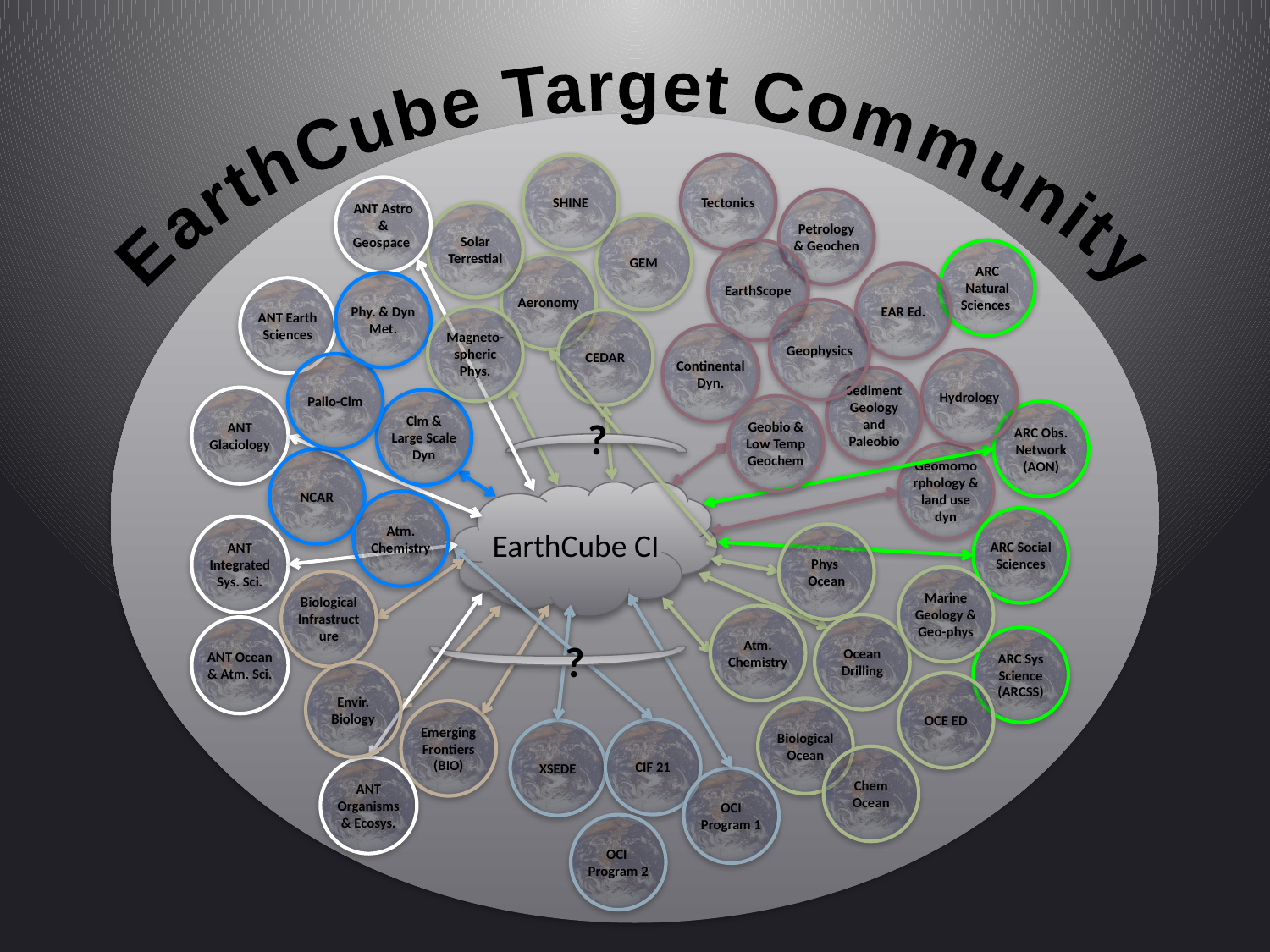

SHINE
Tectonics
ANT Astro & Geospace
Petrology & Geochen
Solar Terrestial
GEM
EarthScope
ARC Natural Sciences
Aeronomy
EAR Ed.
Phy. & Dyn Met.
ANT Earth Sciences
Geophysics
Magneto-spheric Phys.
CEDAR
Continental Dyn.
Hydrology
Palio-Clm
Sediment Geology and Paleobio
ANT Glaciology
Clm & Large Scale Dyn
Geobio & Low Temp Geochem
ARC Obs. Network (AON)
?

Geomomorphology & land use dyn
NCAR
EarthCube CI
Atm. Chemistry
ARC Social Sciences
ANT Integrated Sys. Sci.
Phys
Ocean
Marine Geology & Geo-phys
Biological Infrastructure
Atm. Chemistry
Ocean
Drilling
ANT Ocean & Atm. Sci.
ARC Sys Science (ARCSS)

?
Envir. Biology
OCE ED
Biological Ocean
Emerging Frontiers (BIO)
CIF 21
XSEDE
Chem
Ocean
ANT Organisms & Ecosys.
OCI Program 1
OCI  Program 2
EarthCube Target Community